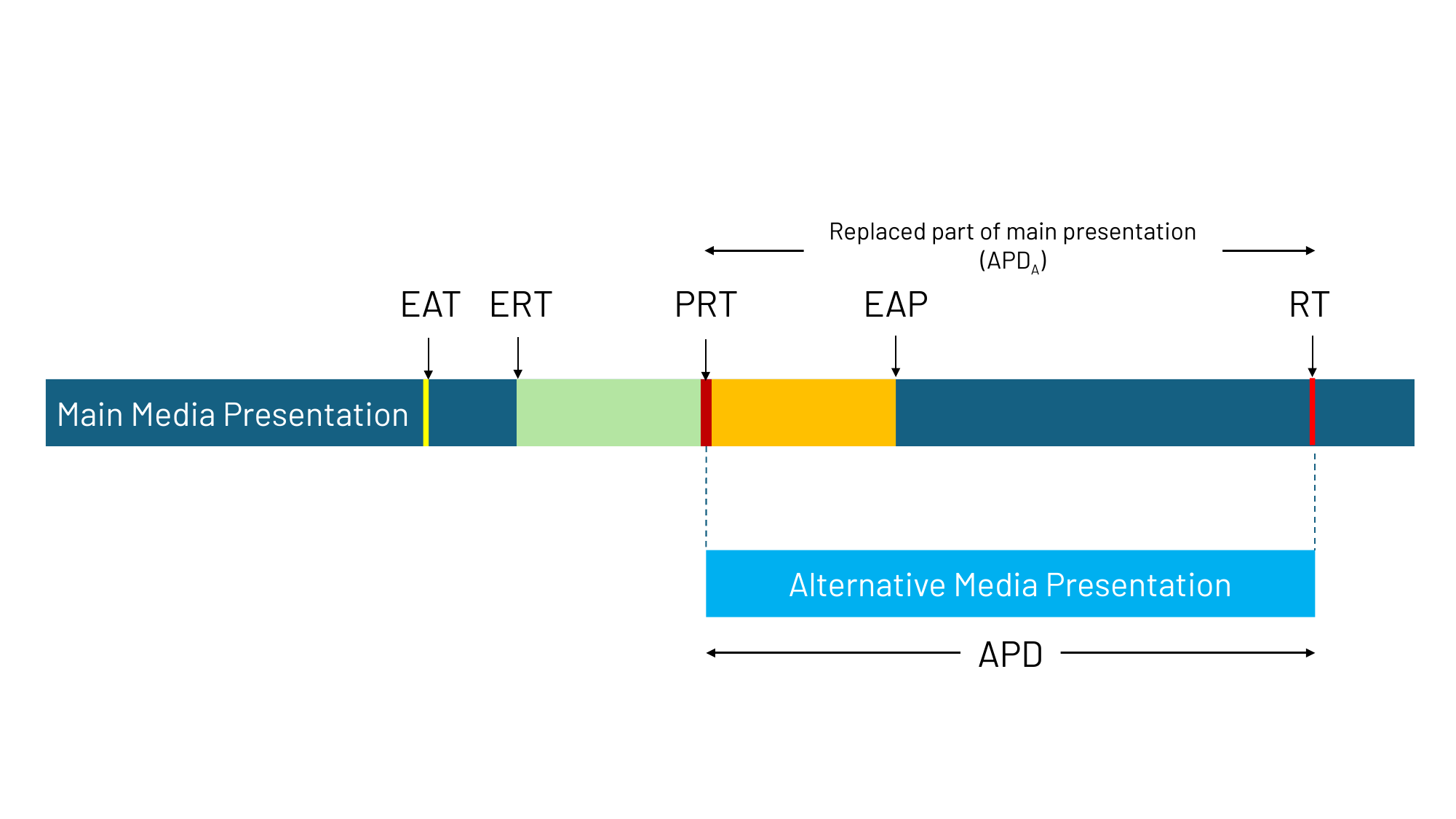

Replaced part of main presentation (APDA)
EAT
ERT
PRT
EAP
RT

Main Media Presentation

Alternative Media Presentation
APD